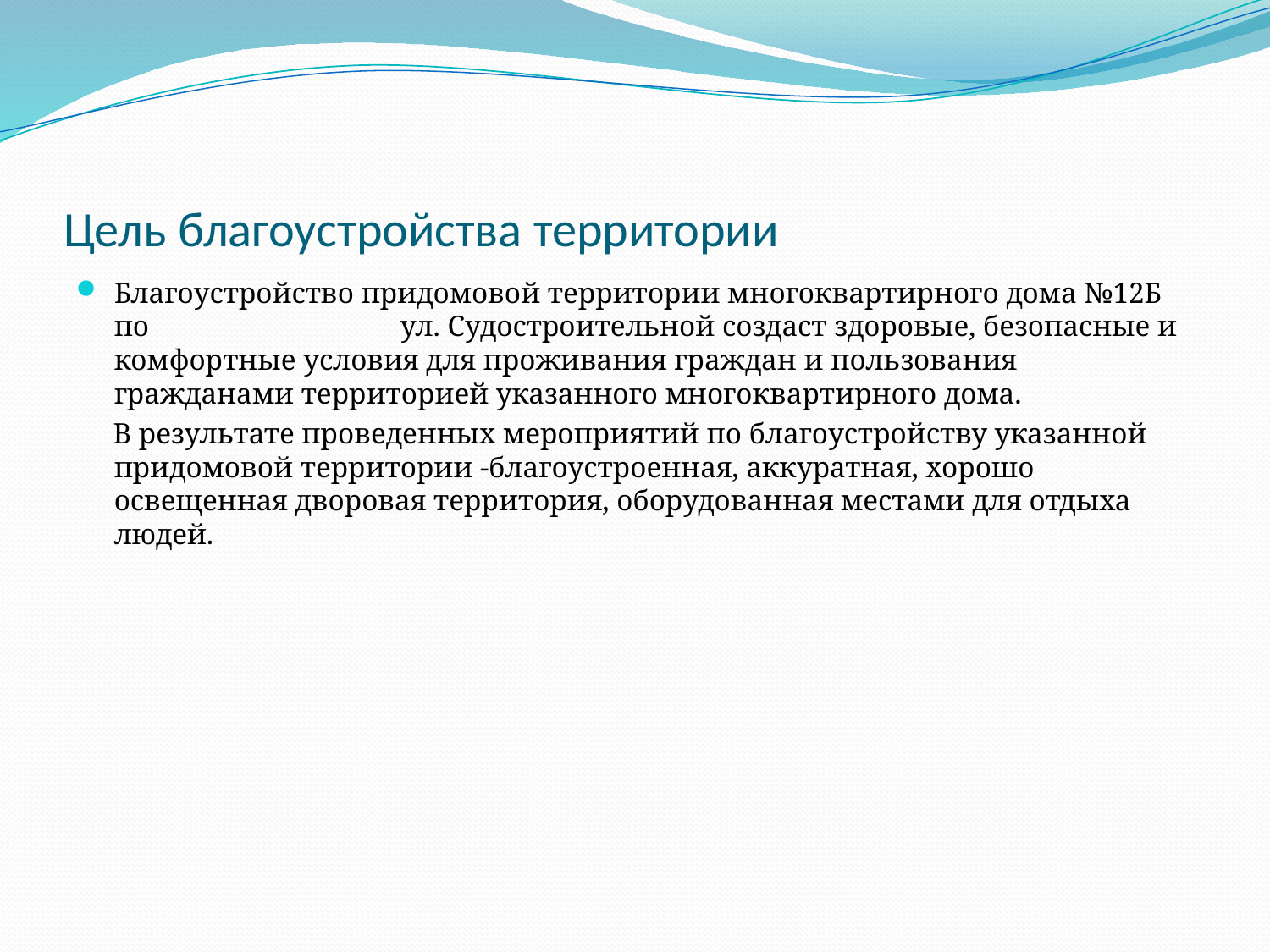

# Цель благоустройства территории
Благоустройство придомовой территории многоквартирного дома №12Б по                                  ул. Судостроительной создаст здоровые, безопасные и комфортные условия для проживания граждан и пользования гражданами территорией указанного многоквартирного дома.
     В результате проведенных мероприятий по благоустройству указанной придомовой территории -благоустроенная, аккуратная, хорошо освещенная дворовая территория, оборудованная местами для отдыха людей.